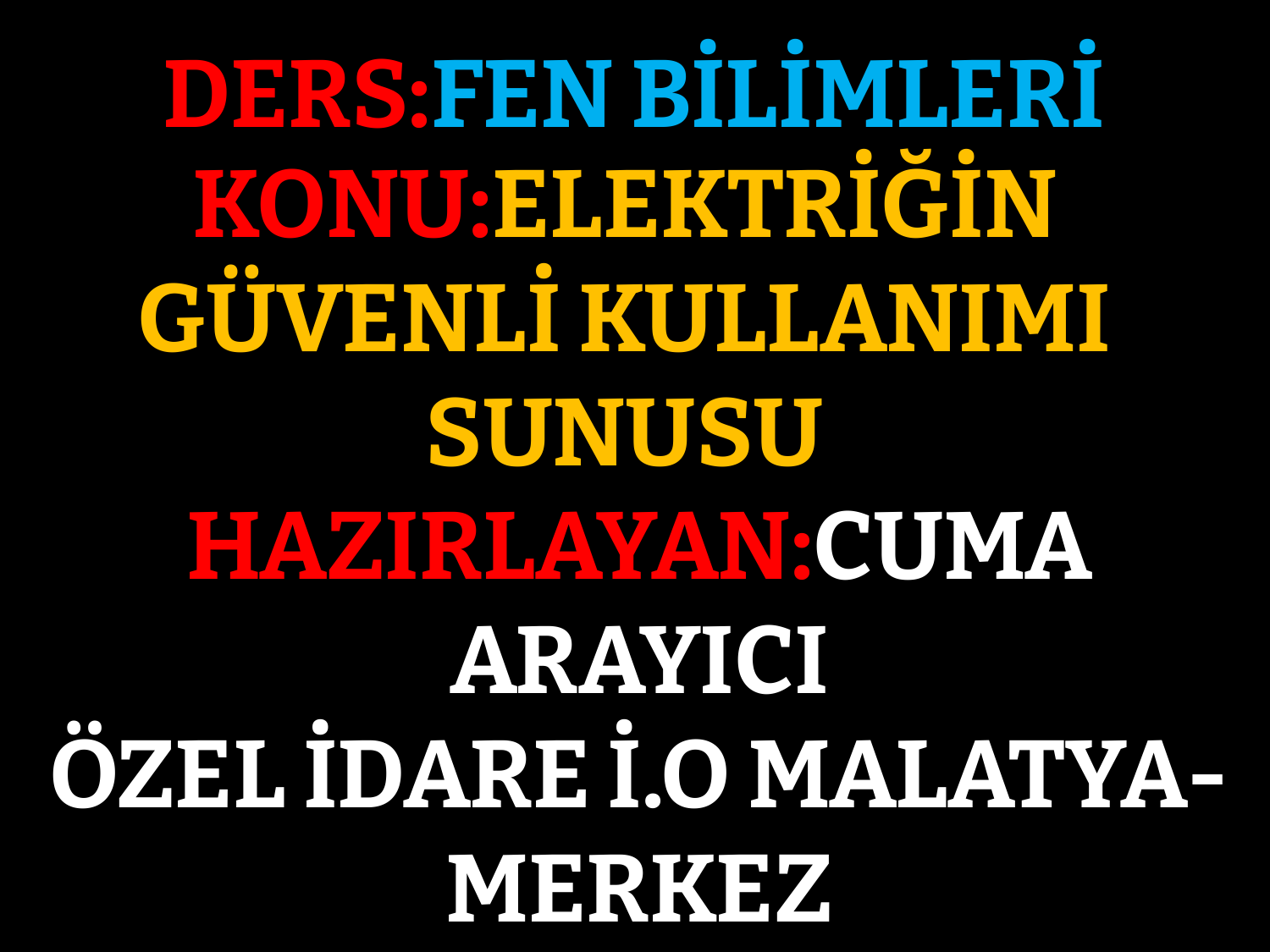

DERS:FEN BİLİMLERİ
KONU:ELEKTRİĞİN GÜVENLİ KULLANIMI SUNUSU
HAZIRLAYAN:CUMA ARAYICI
ÖZEL İDARE İ.O MALATYA-MERKEZ